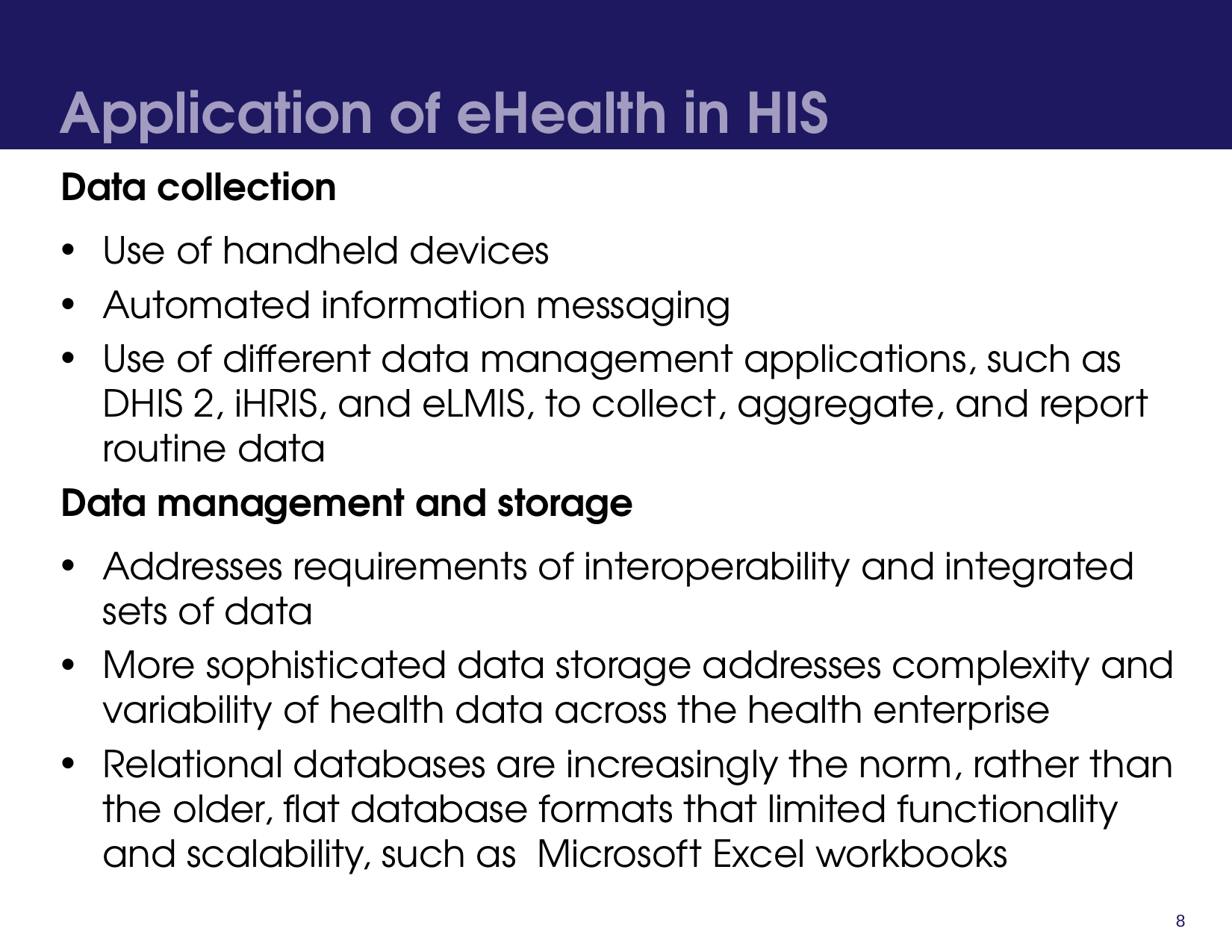

# Application of eHealth in HIS
Data collection
Use of handheld devices
Automated information messaging
Use of different data management applications, such as DHIS 2, iHRIS, and eLMIS, to collect, aggregate, and report routine data
Data management and storage
Addresses requirements of interoperability and integrated sets of data
More sophisticated data storage addresses complexity and variability of health data across the health enterprise
Relational databases are increasingly the norm, rather than the older, flat database formats that limited functionality and scalability, such as  Microsoft Excel workbooks
8